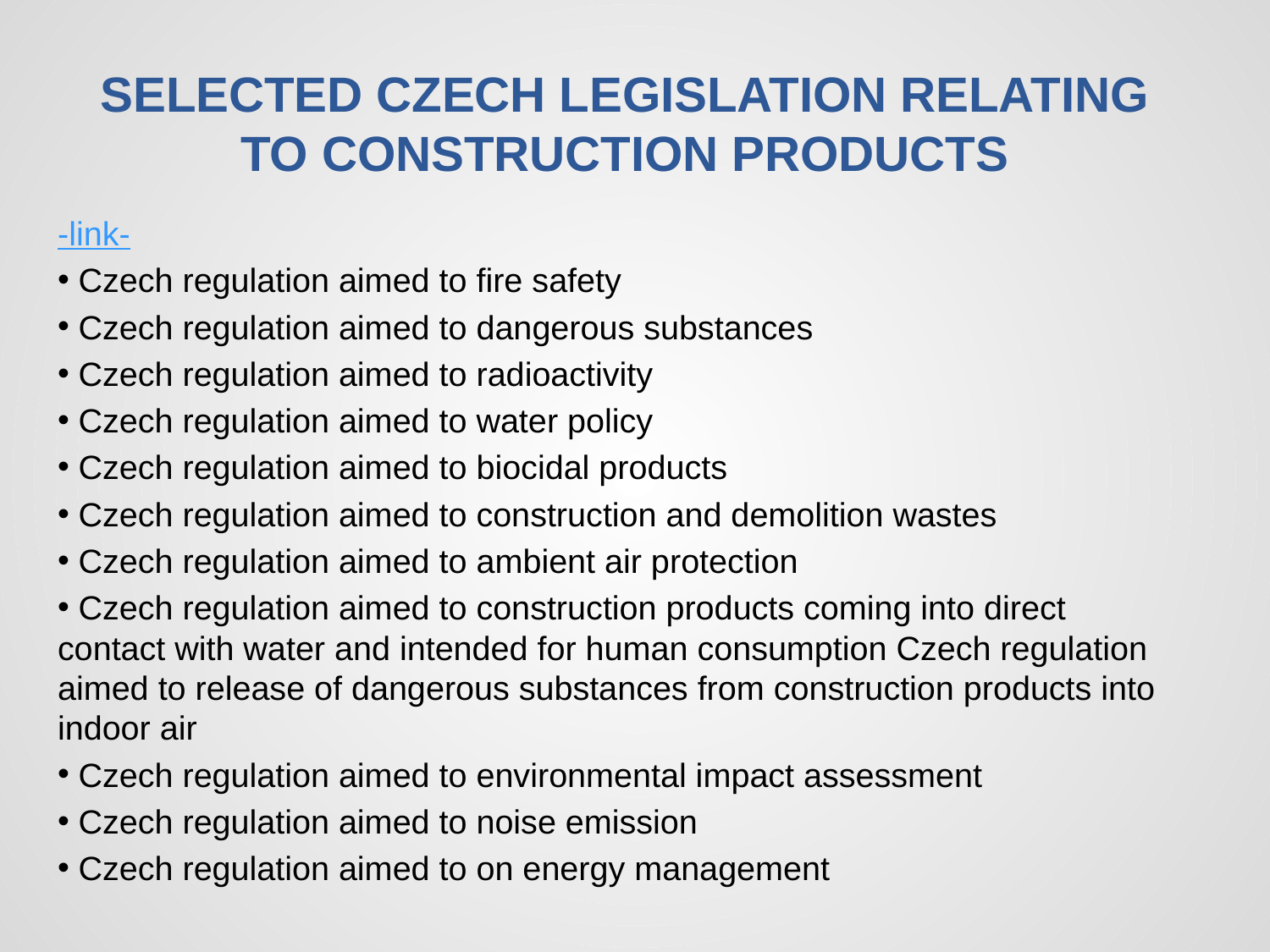

# selected Czech legislation relating to CONSTRUCTION PRODUCTs
-link-
 Czech regulation aimed to fire safety
 Czech regulation aimed to dangerous substances
 Czech regulation aimed to radioactivity
 Czech regulation aimed to water policy
 Czech regulation aimed to biocidal products
 Czech regulation aimed to construction and demolition wastes
 Czech regulation aimed to ambient air protection
 Czech regulation aimed to construction products coming into direct contact with water and intended for human consumption Czech regulation aimed to release of dangerous substances from construction products into indoor air
 Czech regulation aimed to environmental impact assessment
 Czech regulation aimed to noise emission
 Czech regulation aimed to on energy management